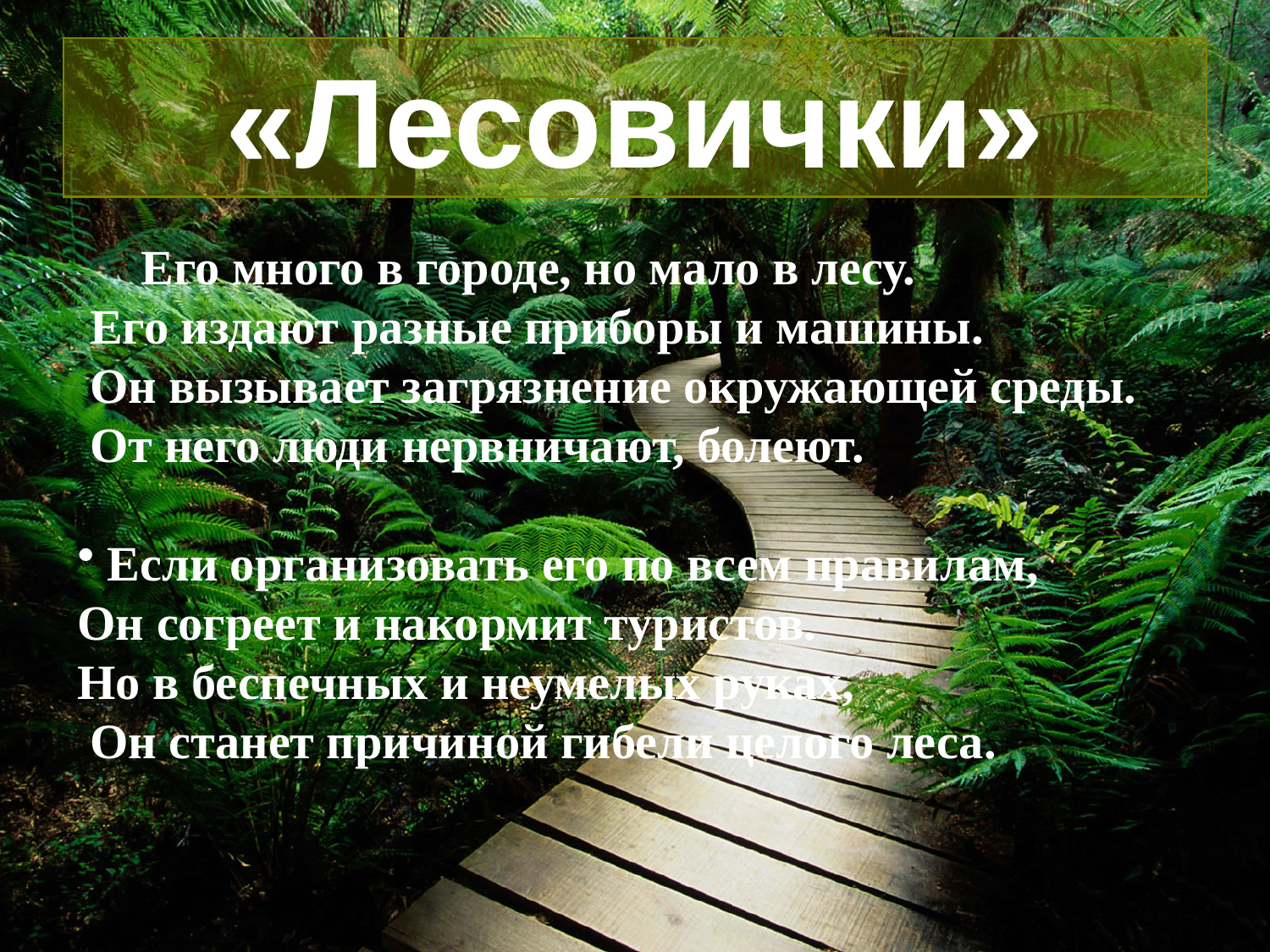

# «Лесовички»
Его много в городе, но мало в лесу.
 Его издают разные приборы и машины.
 Он вызывает загрязнение окружающей среды.
 От него люди нервничают, болеют.

 Если организовать его по всем правилам,
Он согреет и накормит туристов.
Но в беспечных и неумелых руках,
 Он станет причиной гибели целого леса.